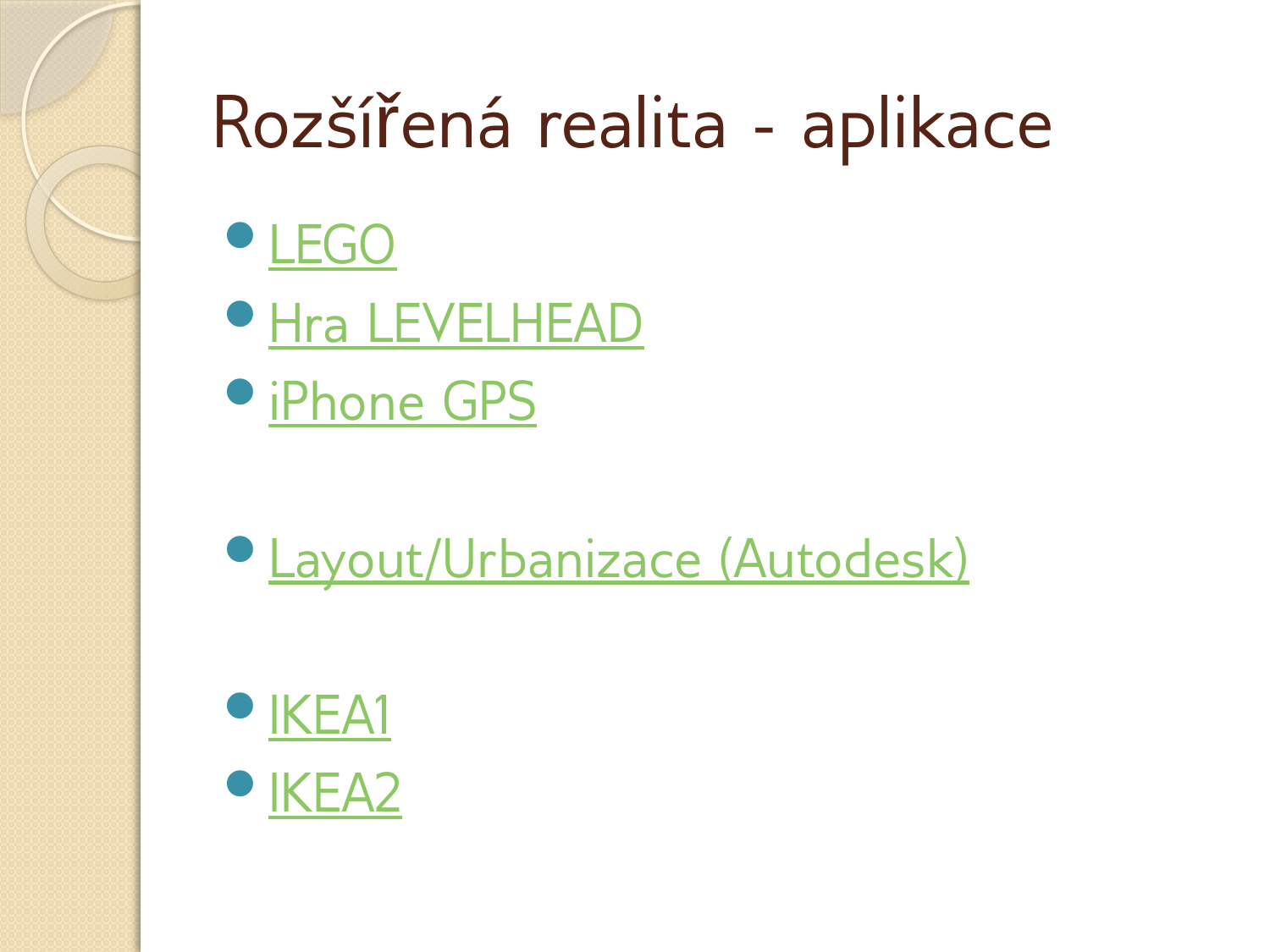

# Rozšířená realita - aplikace
LEGO
Hra LEVELHEAD
iPhone GPS

Layout/Urbanizace (Autodesk)

IKEA1
IKEA2